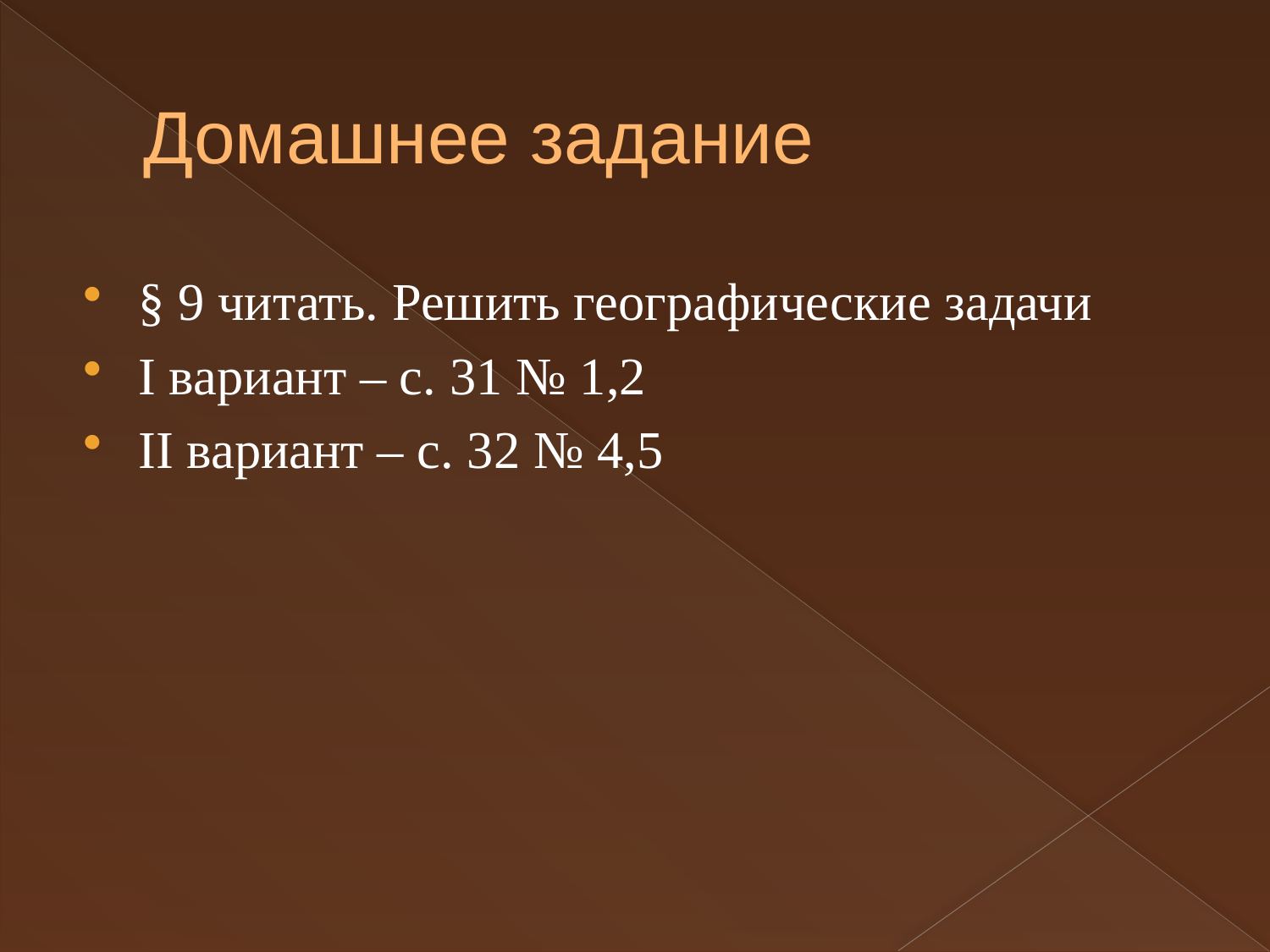

# Домашнее задание
§ 9 читать. Решить географические задачи
I вариант – с. 31 № 1,2
II вариант – с. 32 № 4,5